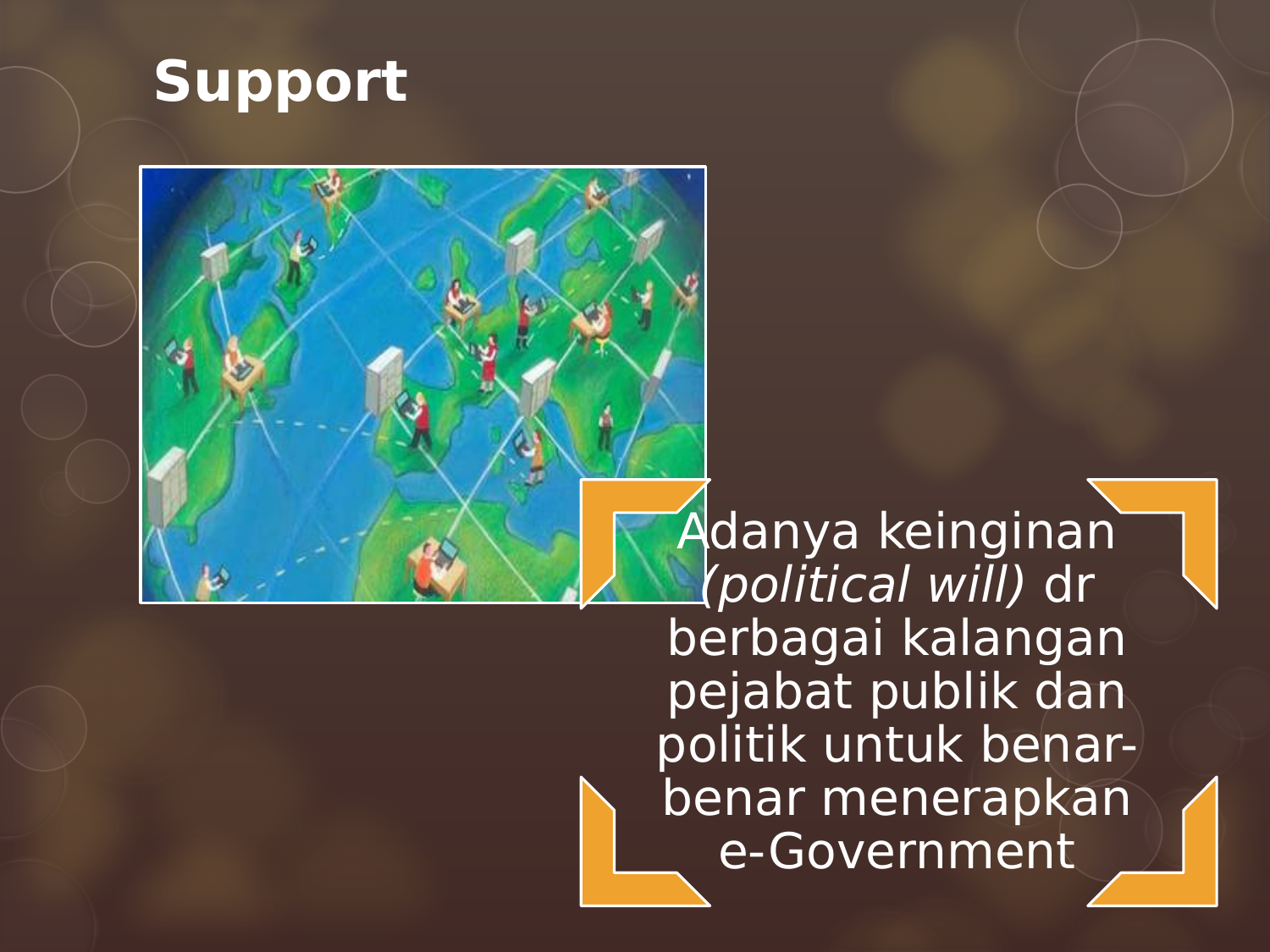

# Support
Adanya keinginan (political will) dr berbagai kalangan pejabat publik dan politik untuk benar-benar menerapkan e-Government